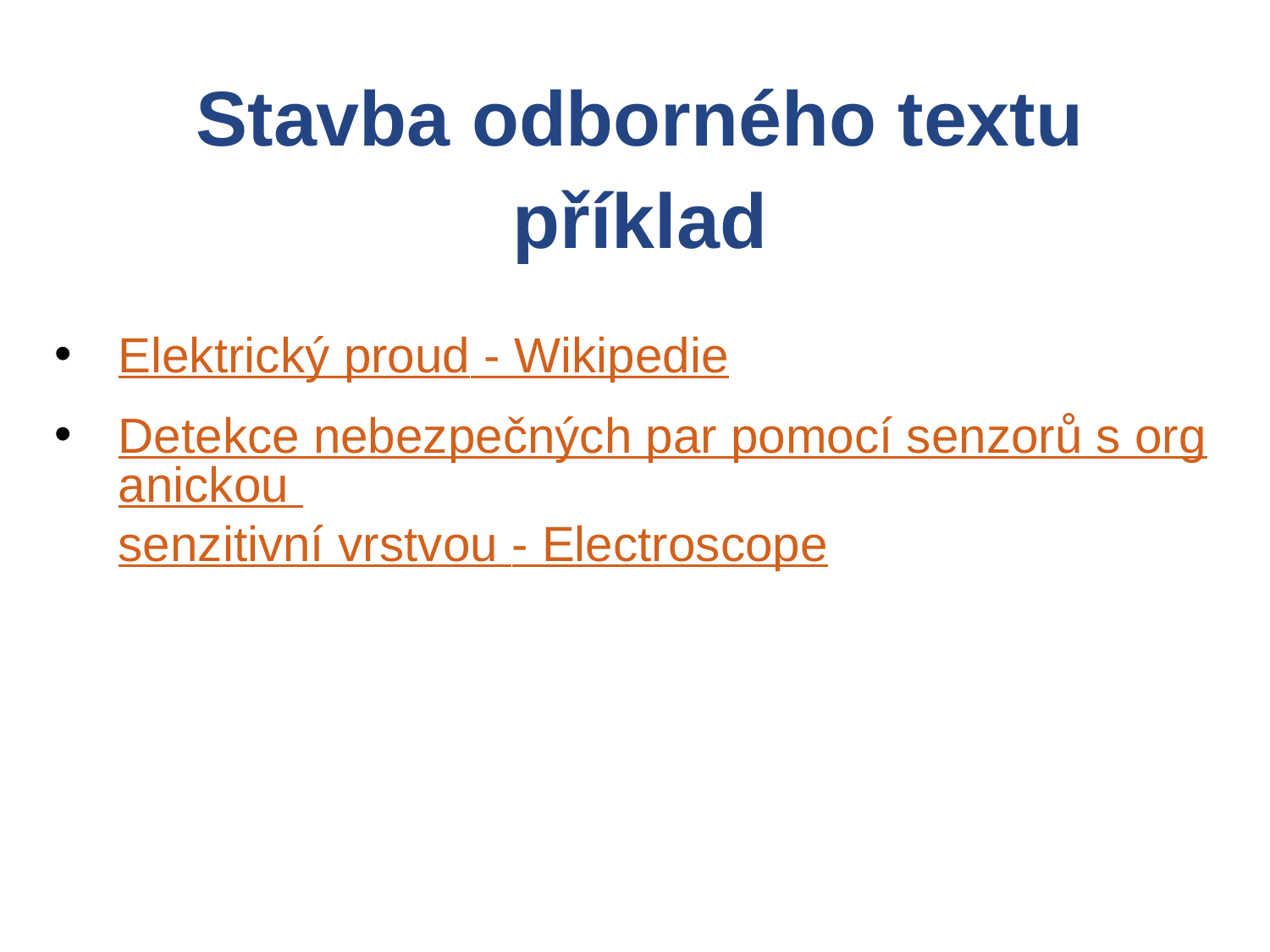

Stavba odborného textu
příklad
Elektrický proud - Wikipedie
Detekce nebezpečných par pomocí senzorů s organickou senzitivní vrstvou - Electroscope